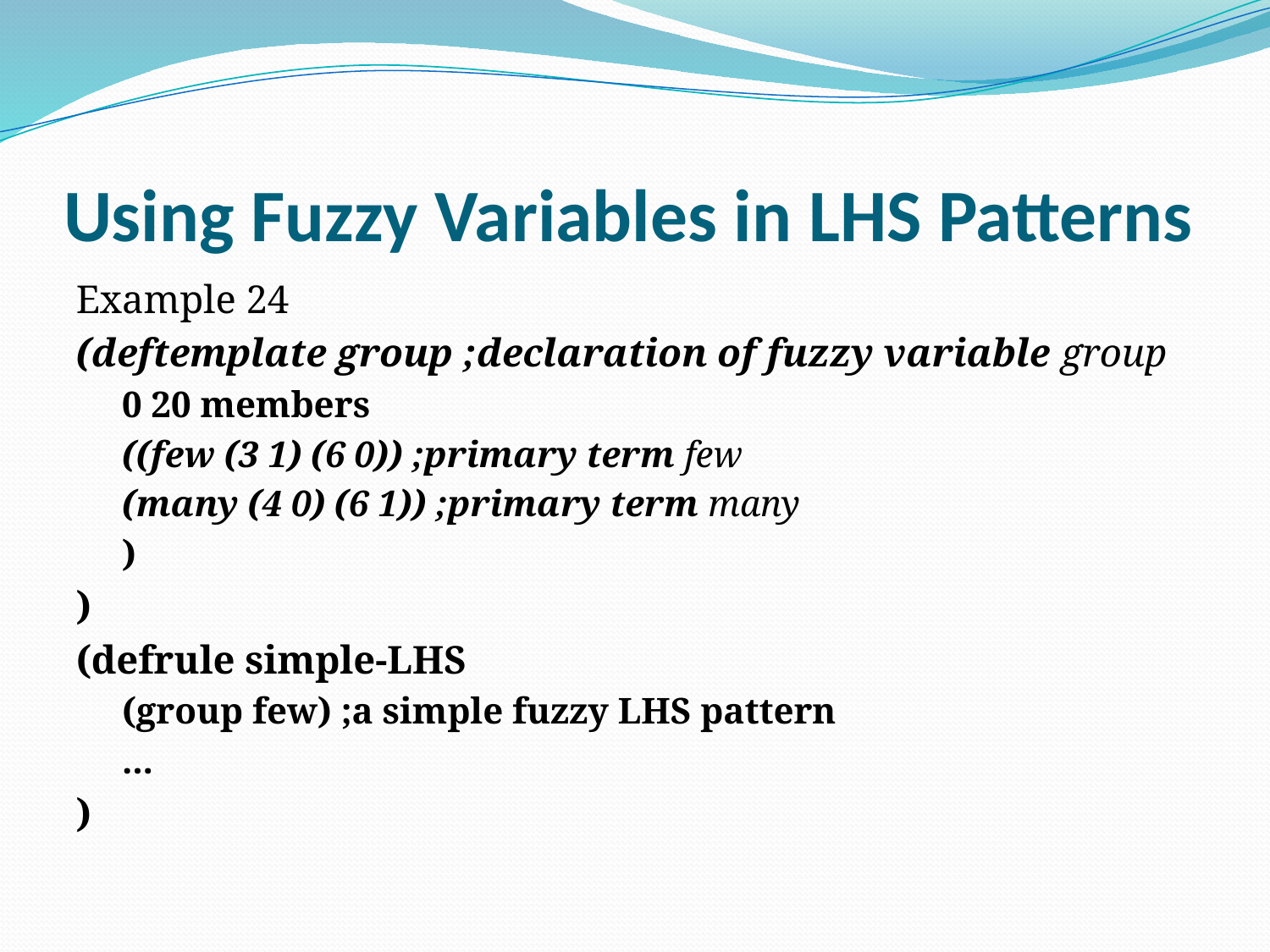

# Using Fuzzy Variables in LHS Patterns
Example 24
(deftemplate group ;declaration of fuzzy variable group
0 20 members
((few (3 1) (6 0)) ;primary term few
(many (4 0) (6 1)) ;primary term many
)
)
(defrule simple-LHS
(group few) ;a simple fuzzy LHS pattern
...
)